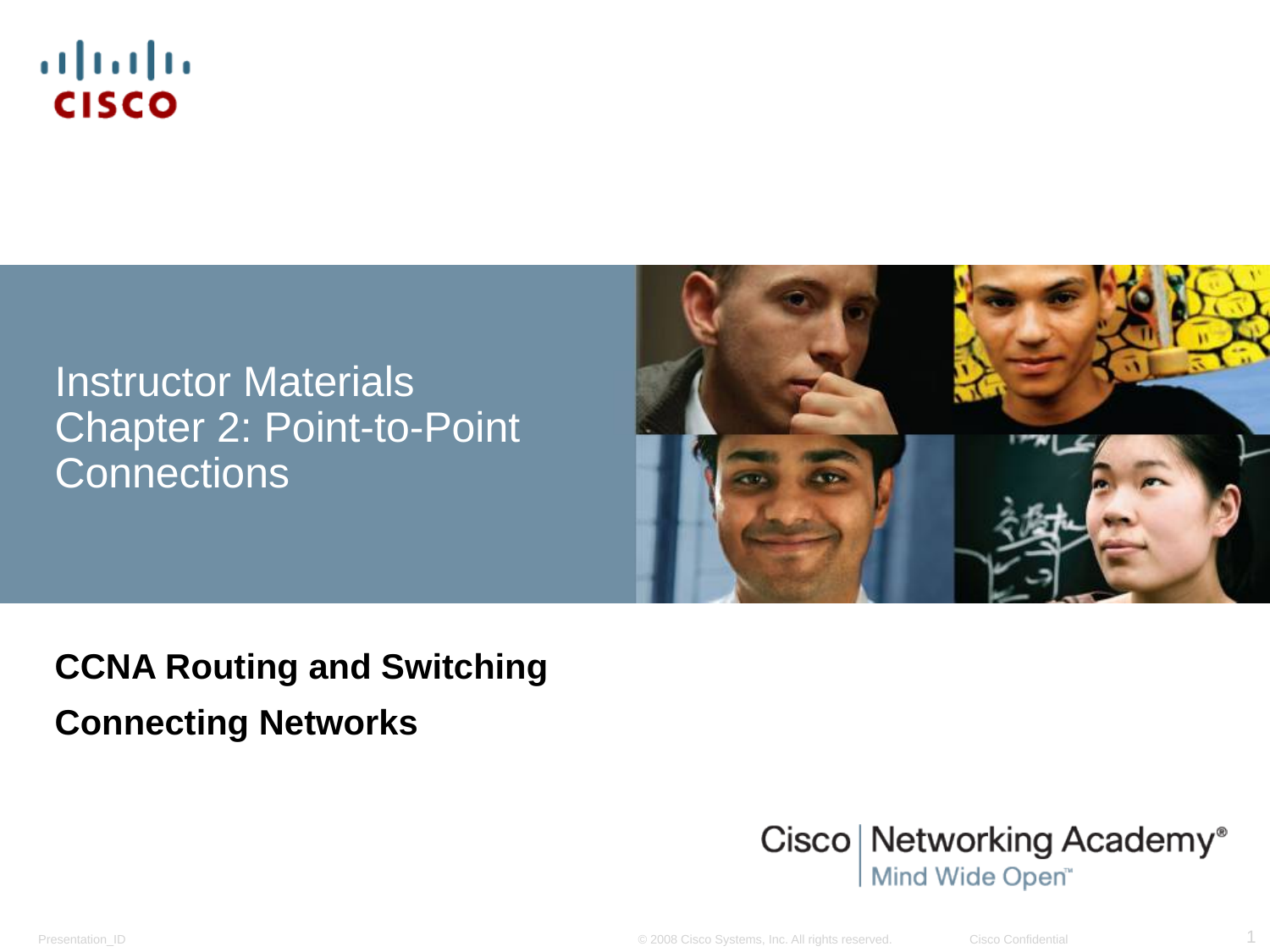

# Instructor Materials Chapter 2: Point-to-Point Connections
CCNA Routing and Switching
Connecting Networks